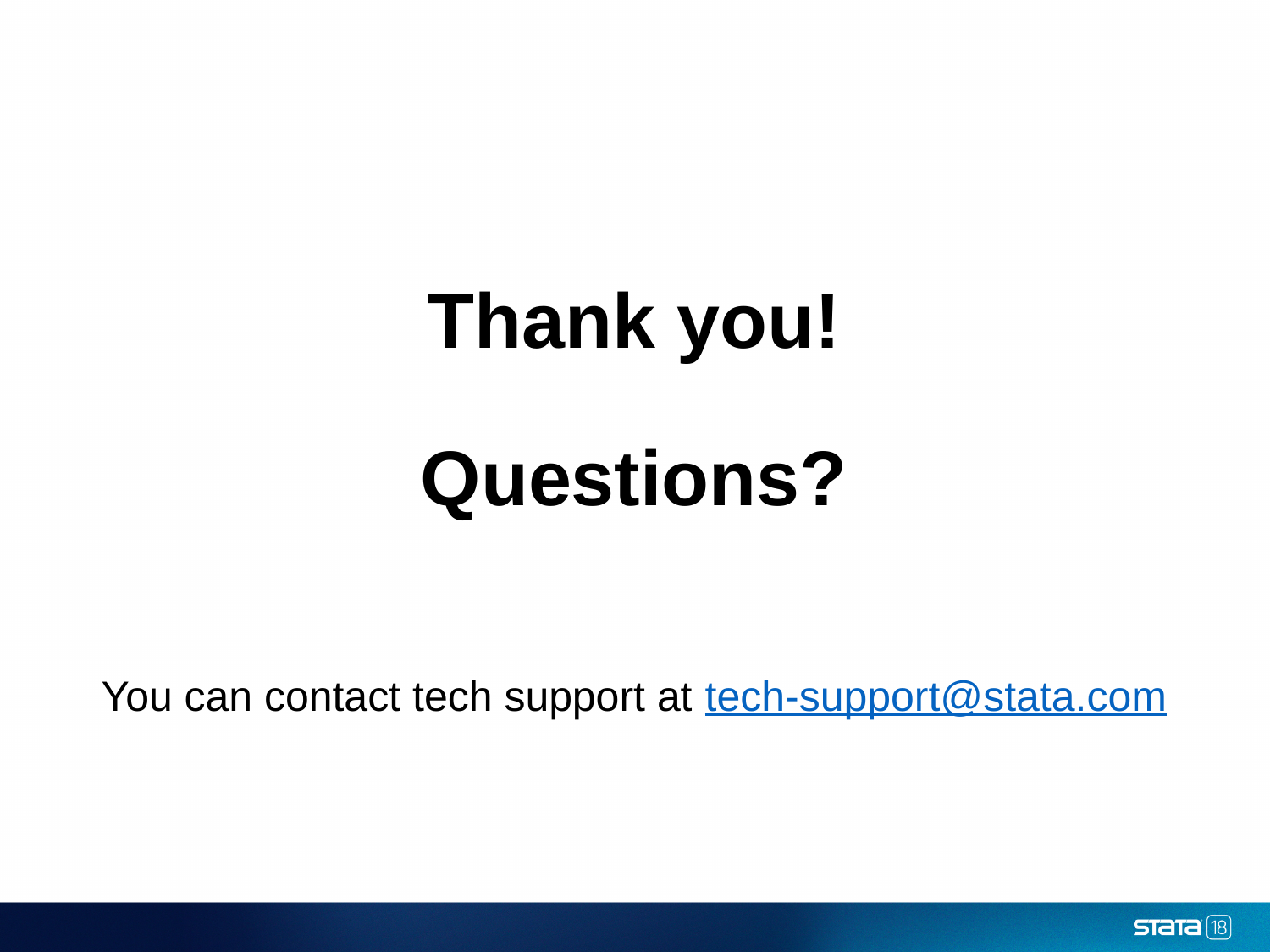

Thank you!

Questions?
You can contact tech support at tech-support@stata.com